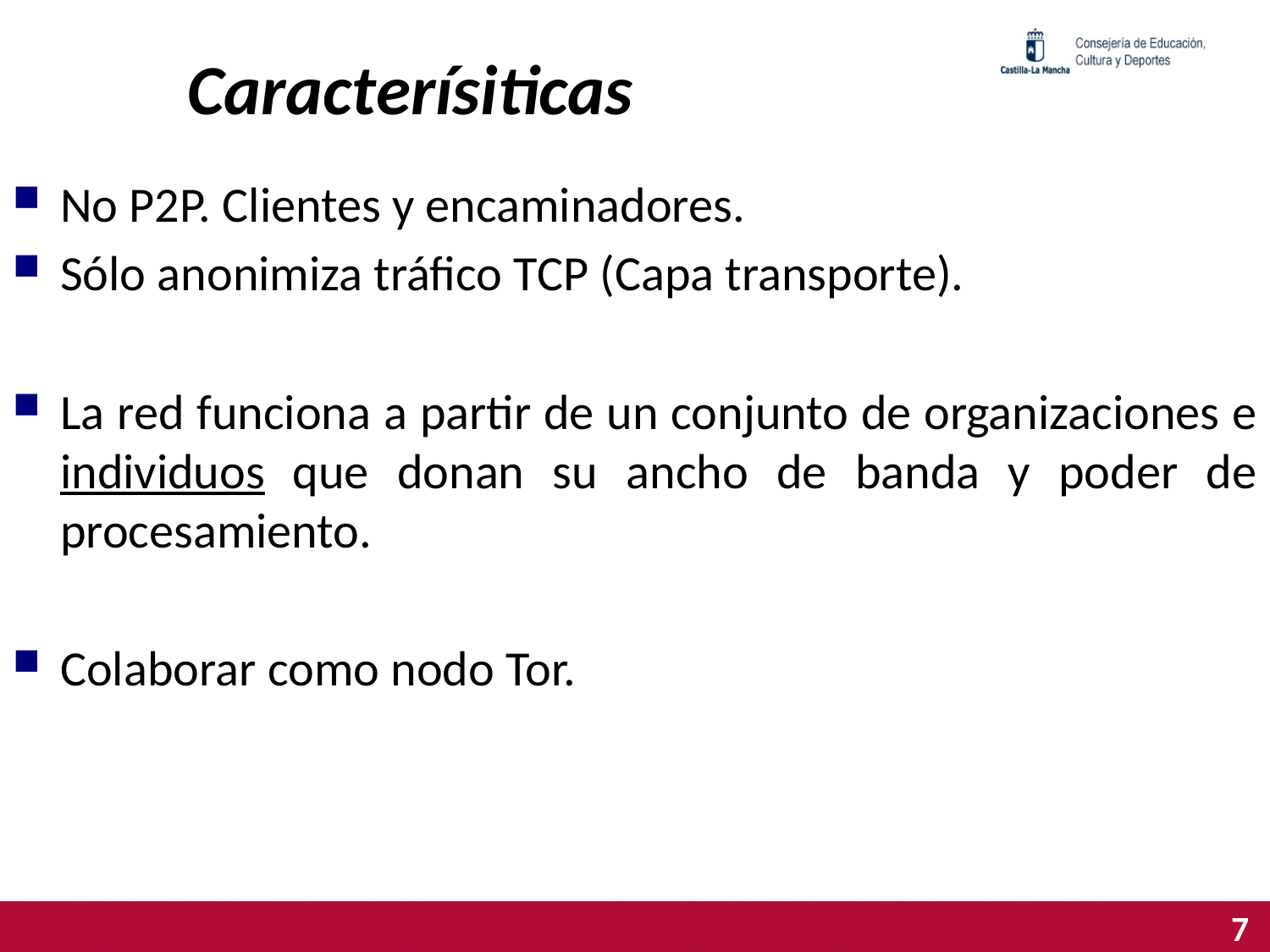

# Caracterísiticas
No P2P. Clientes y encaminadores.
Sólo anonimiza tráfico TCP (Capa transporte).

La red funciona a partir de un conjunto de organizaciones e individuos que donan su ancho de banda y poder de procesamiento.

Colaborar como nodo Tor.